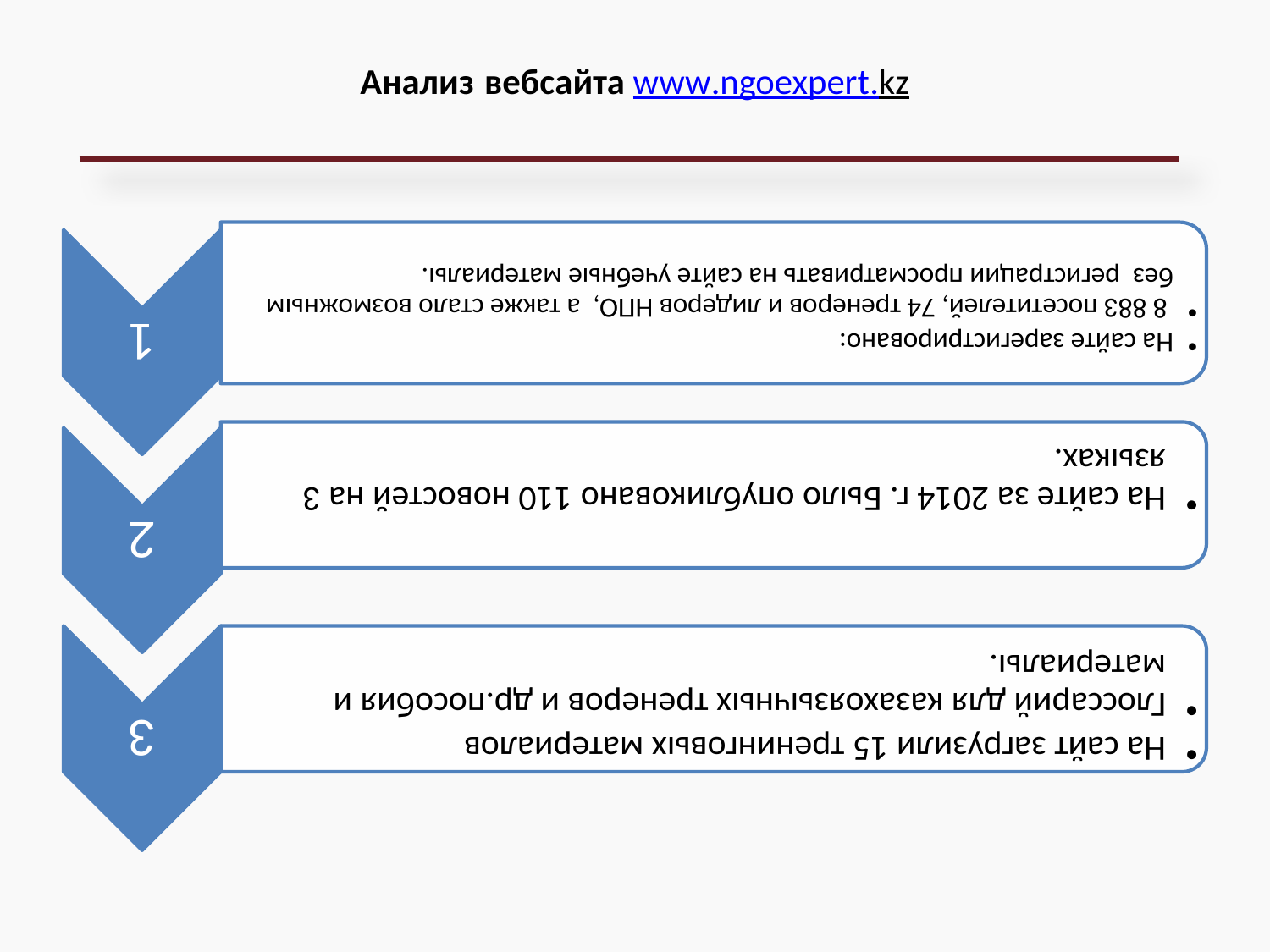

# Анализ вебсайта www.ngoexpert.kz
1
На сайте зарегистрировано:
 8 883 посетителей, 74 тренеров и лидеров НПО,  а также стало возможным  без  регистрации просматривать на сайте учебные материалы.
2

На сайте за 2014 г. Было опубликовано 110 новостей на 3 языках.
3
На сайт загрузили 15 тренинговых материалов
Глоссарий для казахоязычных тренеров и др.пособия и материалы.